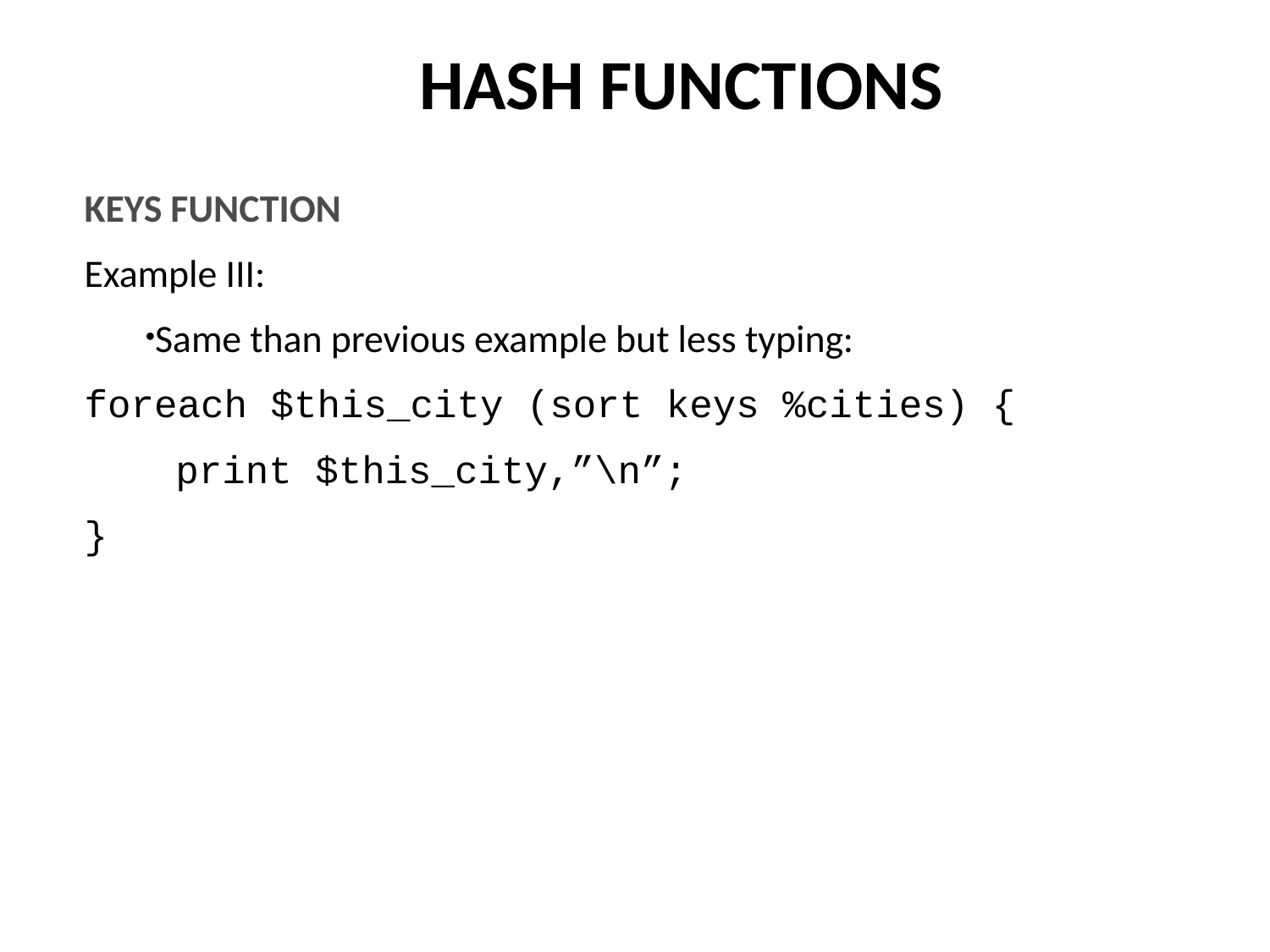

HASH FUNCTIONS
KEYS FUNCTION
Example III:
Same than previous example but less typing:
foreach $this_city (sort keys %cities) {
	print $this_city,”\n”;
}